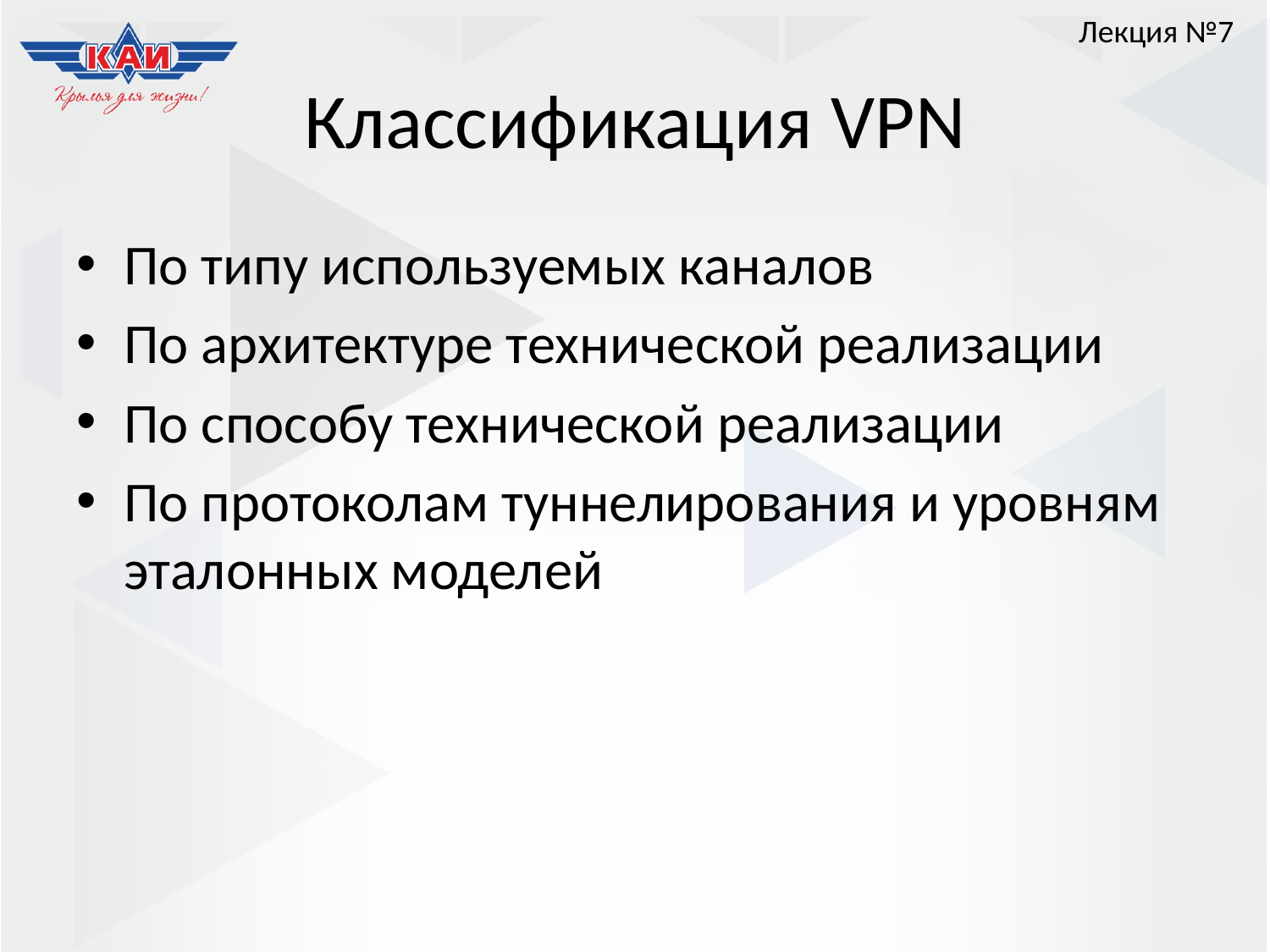

Лекция №7
# Классификация VPN
По типу используемых каналов
По архитектуре технической реализации
По способу технической реализации
По протоколам туннелирования и уровням эталонных моделей